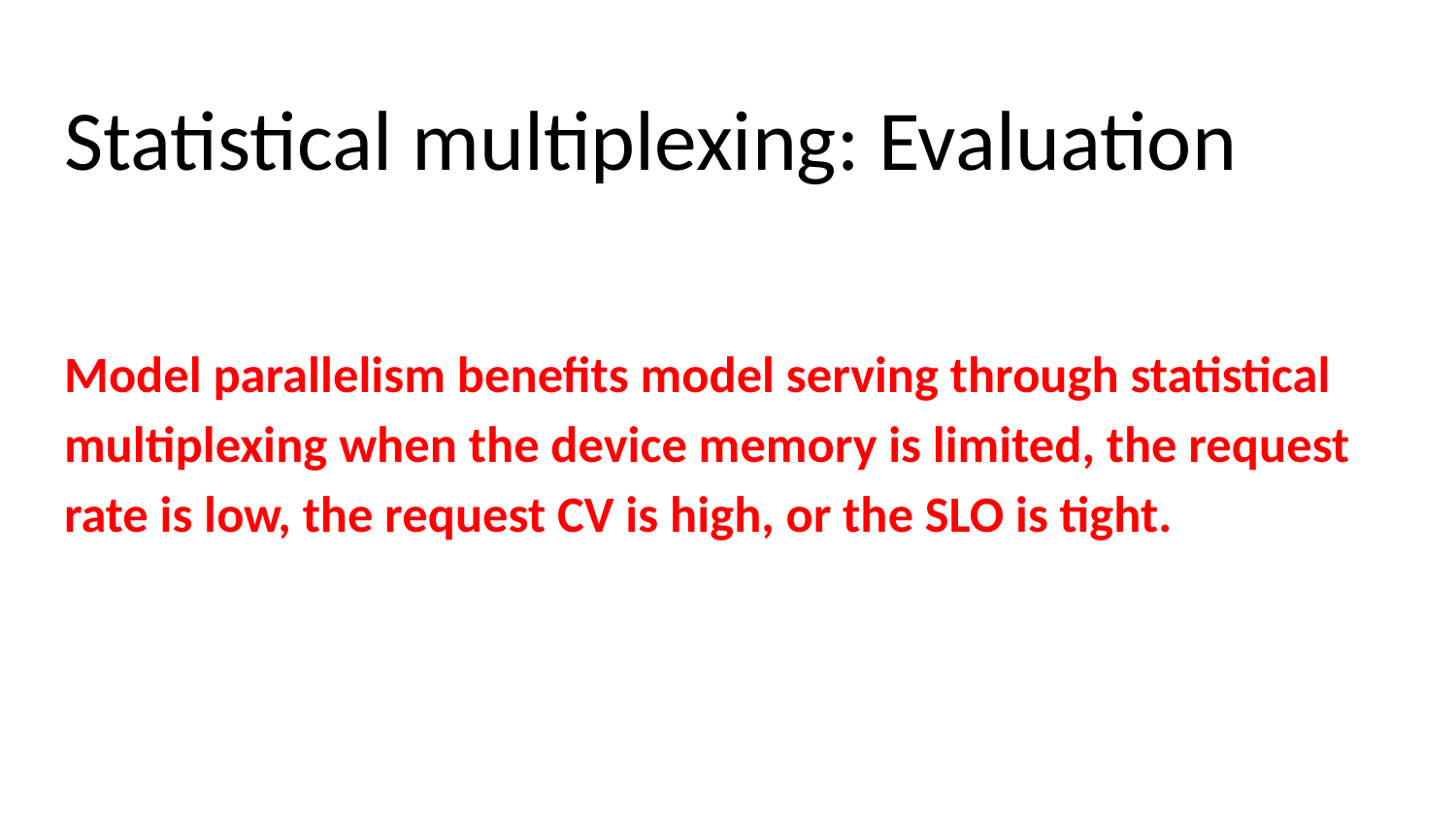

# Statistical multiplexing: Evaluation
Model parallelism benefits model serving through statistical multiplexing when the device memory is limited, the request rate is low, the request CV is high, or the SLO is tight.